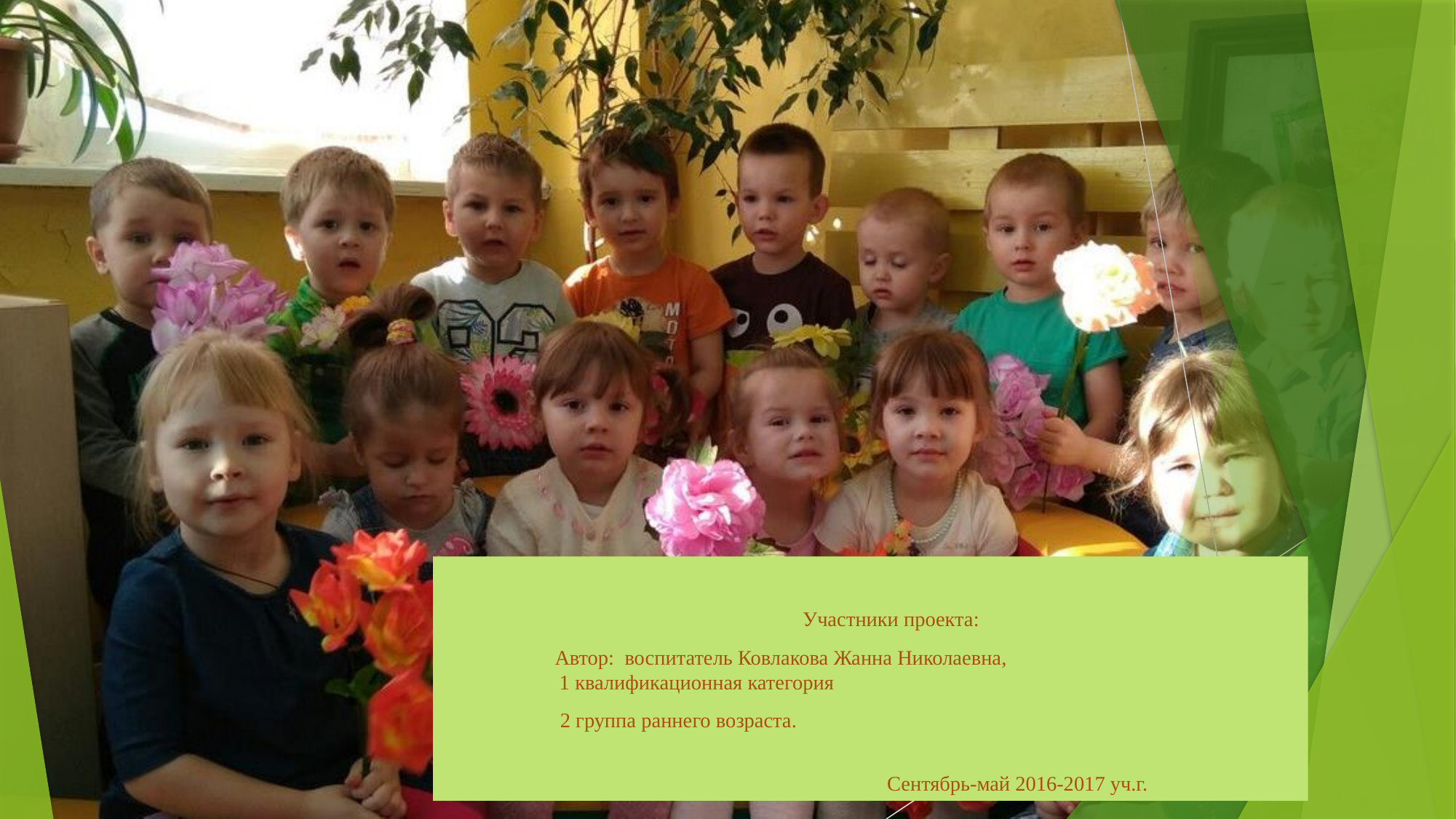

Участники проекта:
                     Автор:  воспитатель Ковлакова Жанна Николаевна,
                      1 квалификационная категория
                      2 группа раннего возраста.
                                                                                    Сентябрь-май 2016-2017 уч.г.